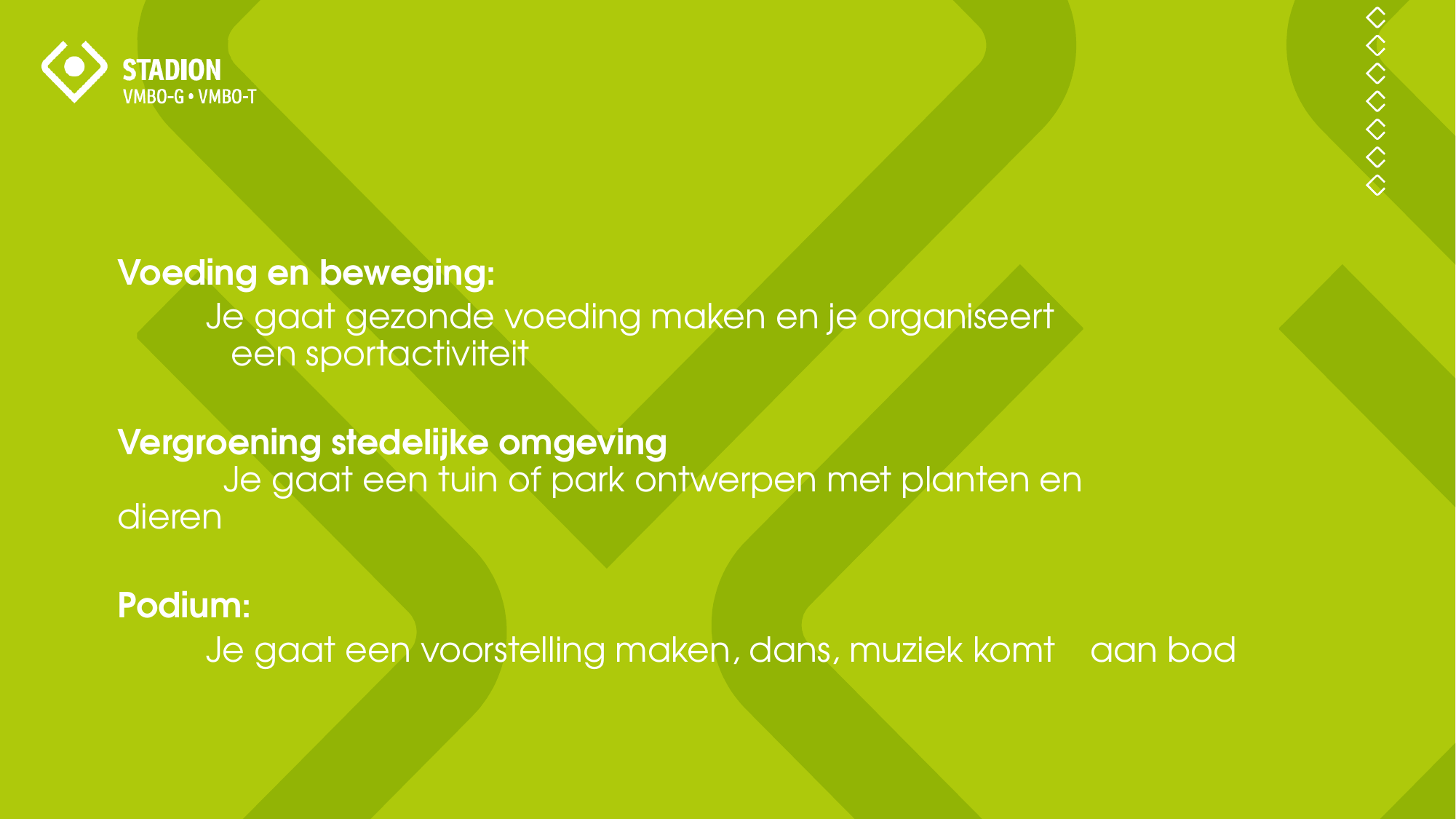

Voeding en beweging:
	Je gaat gezonde voeding maken en je organiseert
            een sportactiviteit

Vergroening stedelijke omgeving
           Je gaat een tuin of park ontwerpen met planten en 		dieren

Podium:
	Je gaat een voorstelling maken, dans, muziek komt 	aan bod